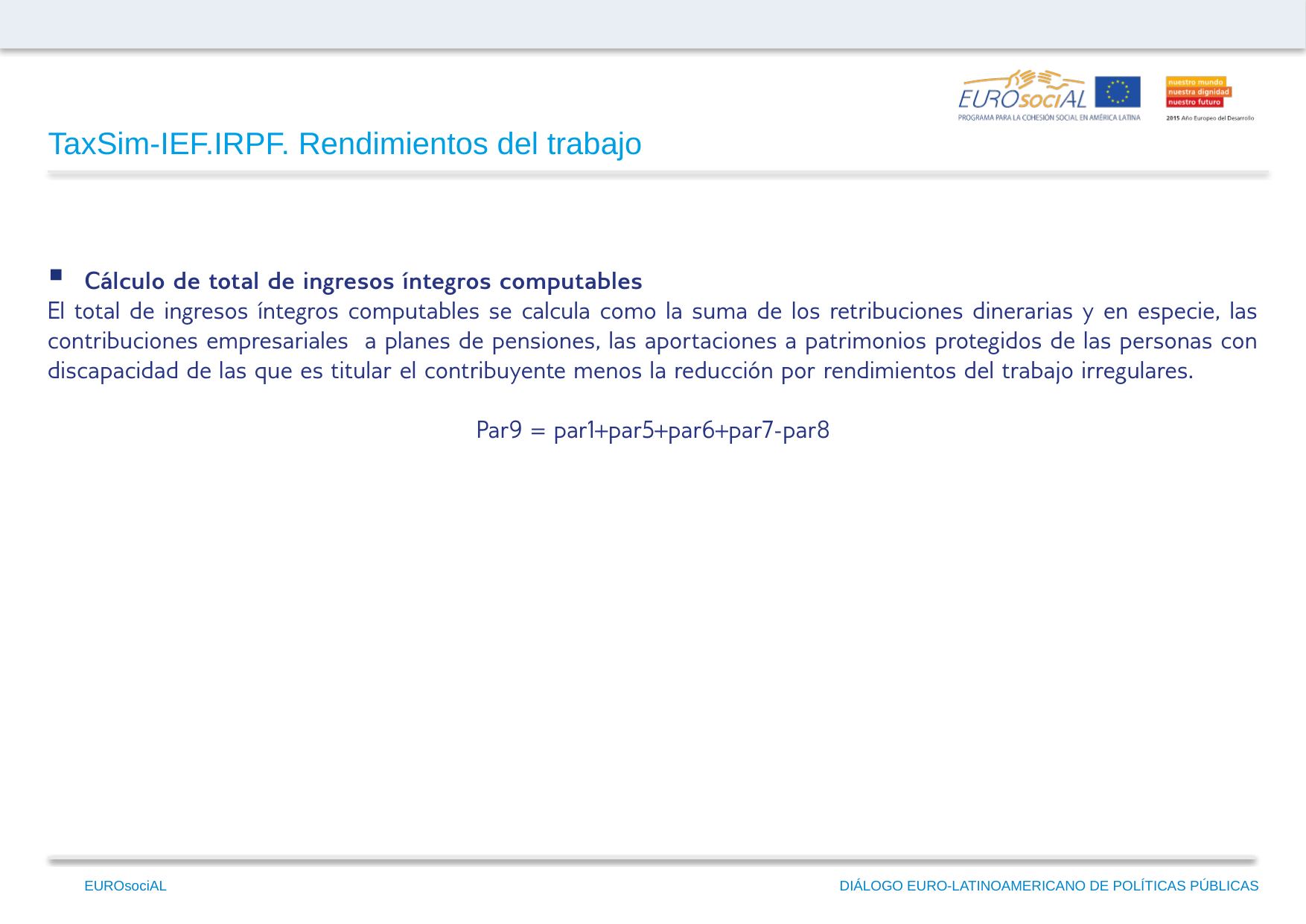

TaxSim-IEF.IRPF. Rendimientos del trabajo

Cálculo de total de ingresos íntegros computables
El total de ingresos íntegros computables se calcula como la suma de los retribuciones dinerarias y en especie, las contribuciones empresariales  a planes de pensiones, las aportaciones a patrimonios protegidos de las personas con discapacidad de las que es titular el contribuyente menos la reducción por rendimientos del trabajo irregulares.

Par9 = par1+par5+par6+par7-par8